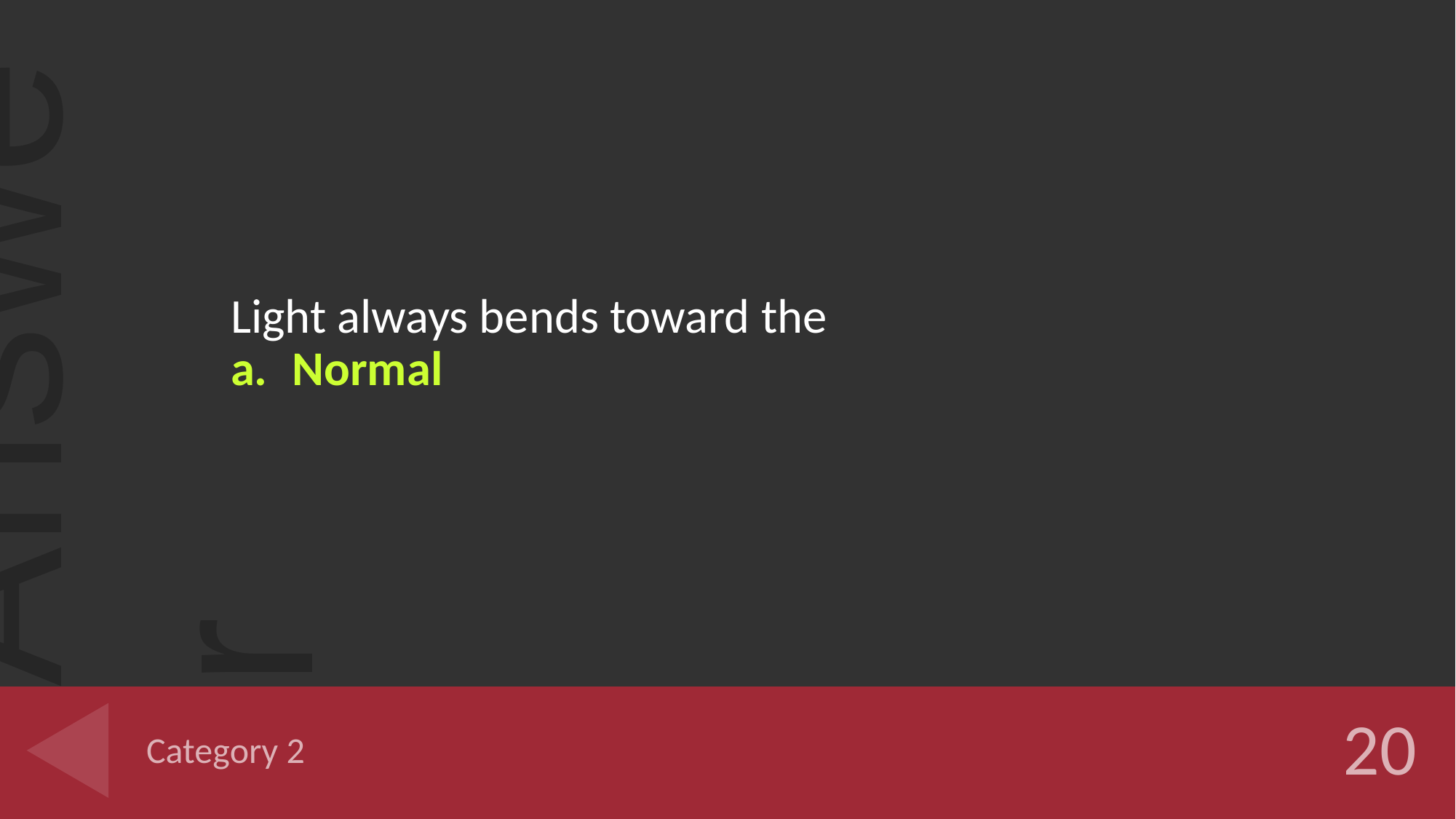

Light always bends toward the
Normal
# Category 2
20